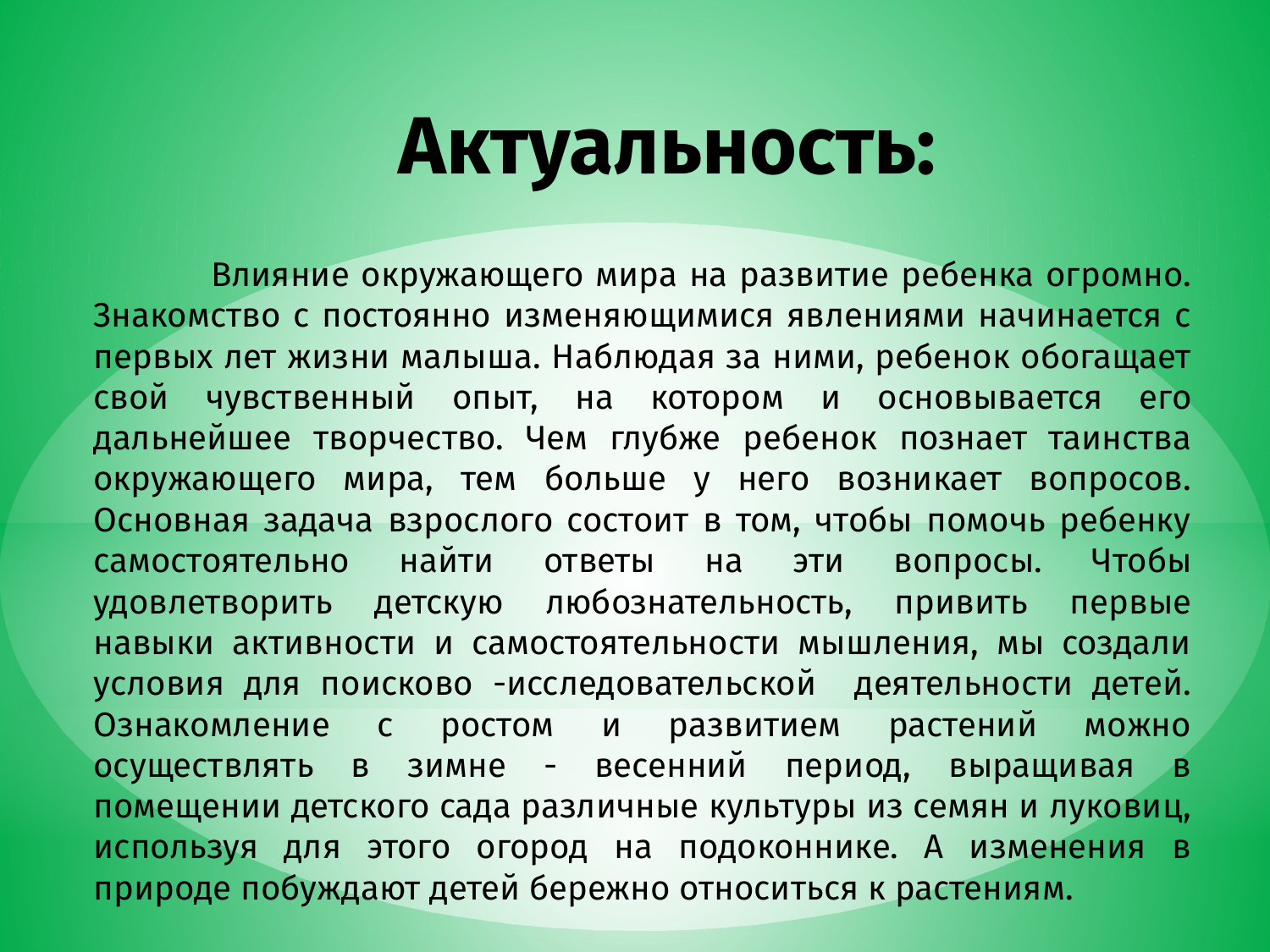

# Актуальность:
          Влияние окружающего мира на развитие ребенка огромно. Знакомство с постоянно изменяющимися явлениями начинается с первых лет жизни малыша. Наблюдая за ними, ребенок обогащает свой чувственный опыт, на котором и основывается его дальнейшее творчество. Чем глубже ребенок познает таинства окружающего мира, тем больше у него возникает вопросов. Основная задача взрослого состоит в том, чтобы помочь ребенку самостоятельно найти ответы на эти вопросы. Чтобы удовлетворить детскую любознательность, привить первые навыки активности и самостоятельности мышления, мы создали условия для поисково -исследовательской  деятельности детей. Ознакомление с ростом и развитием растений можно осуществлять в зимне - весенний период, выращивая в помещении детского сада различные культуры из семян и луковиц, используя для этого огород на подоконнике. А изменения в природе побуждают детей бережно относиться к растениям.